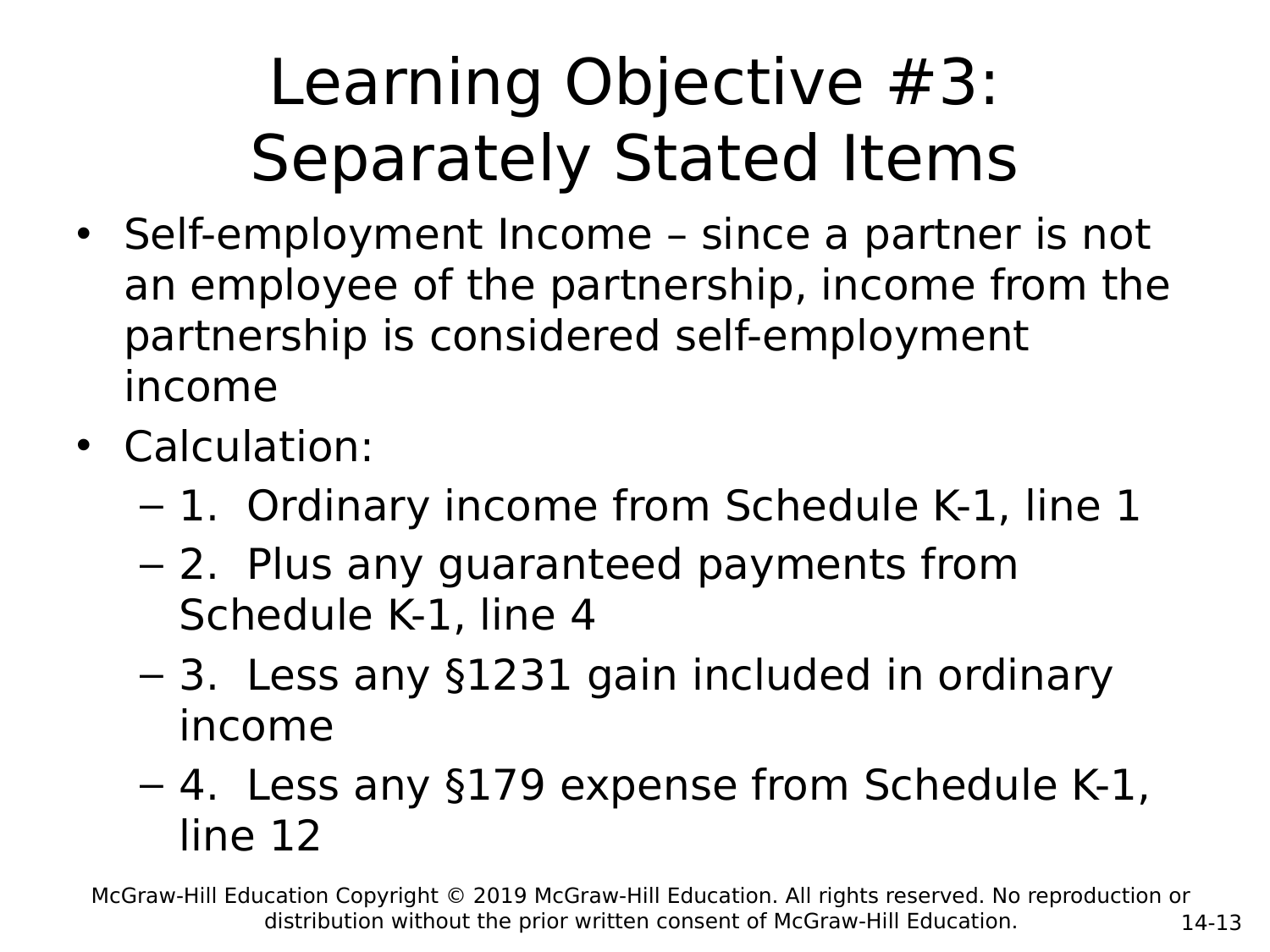

# Learning Objective #3: Separately Stated Items
Self-employment Income – since a partner is not an employee of the partnership, income from the partnership is considered self-employment income
Calculation:
1.  Ordinary income from Schedule K-1, line 1
2.  Plus any guaranteed payments from Schedule K-1, line 4
3.  Less any §1231 gain included in ordinary income
4.  Less any §179 expense from Schedule K-1, line 12
McGraw-Hill Education Copyright © 2019 McGraw-Hill Education. All rights reserved. No reproduction or distribution without the prior written consent of McGraw-Hill Education.
14-13